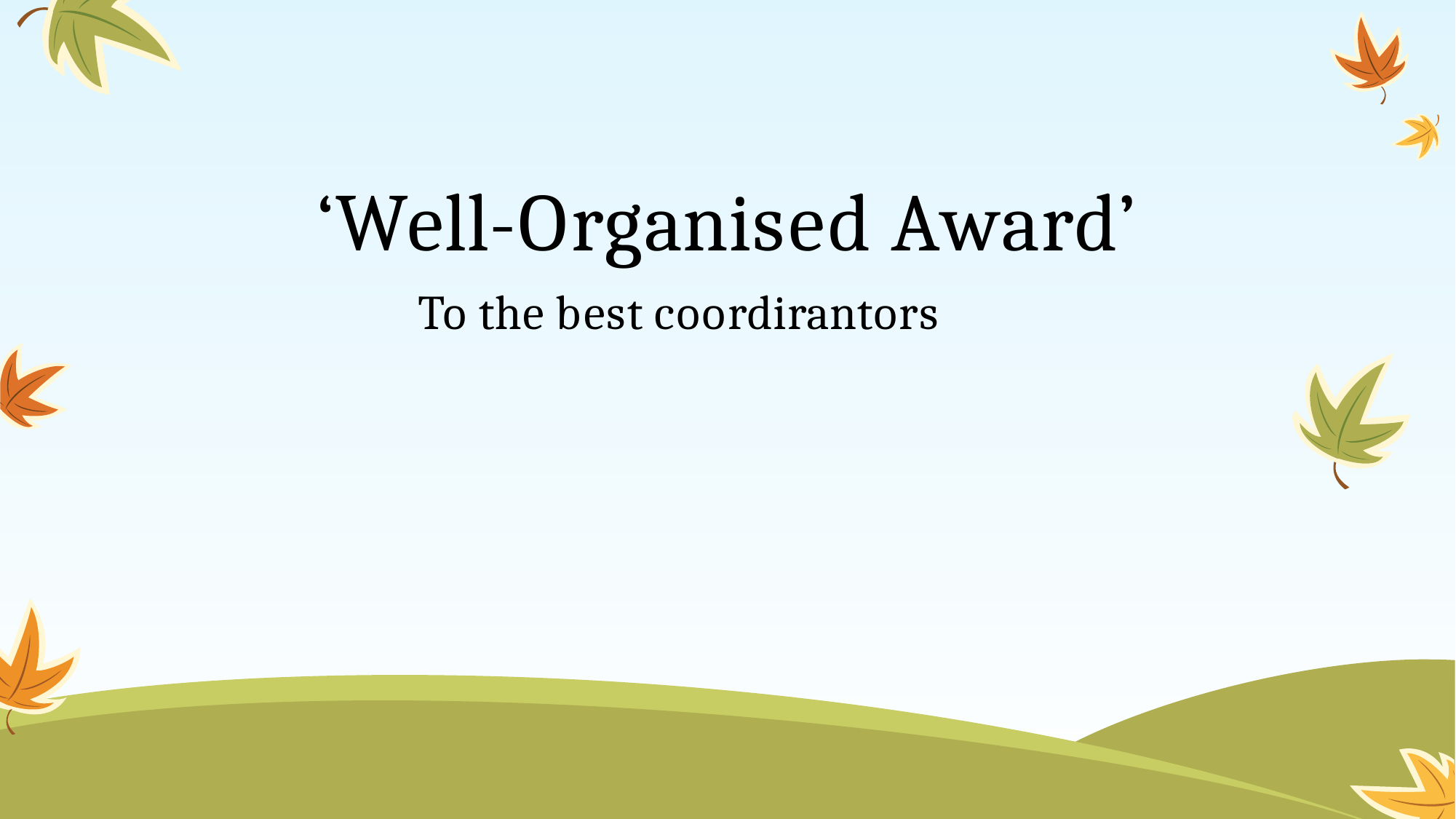

# ‘Well-Organised Award’
To the best coordirantors